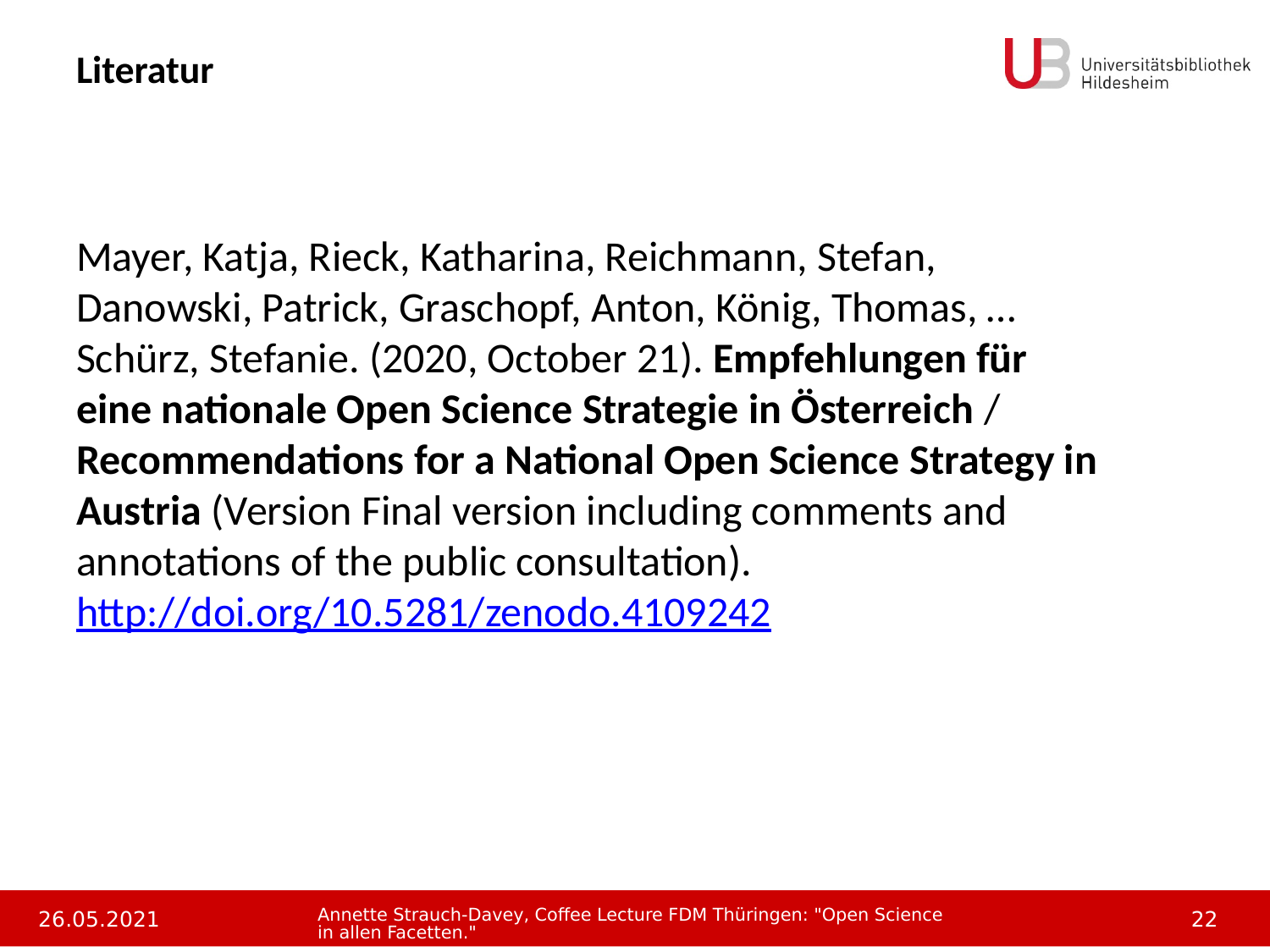

# Literatur
Mayer, Katja, Rieck, Katharina, Reichmann, Stefan, Danowski, Patrick, Graschopf, Anton, König, Thomas, … Schürz, Stefanie. (2020, October 21). Empfehlungen für eine nationale Open Science Strategie in Österreich / Recommendations for a National Open Science Strategy in Austria (Version Final version including comments and annotations of the public consultation).
http://doi.org/10.5281/zenodo.4109242

26.05.2021
Annette Strauch-Davey, Coffee Lecture FDM Thüringen: "Open Science in allen Facetten."
22